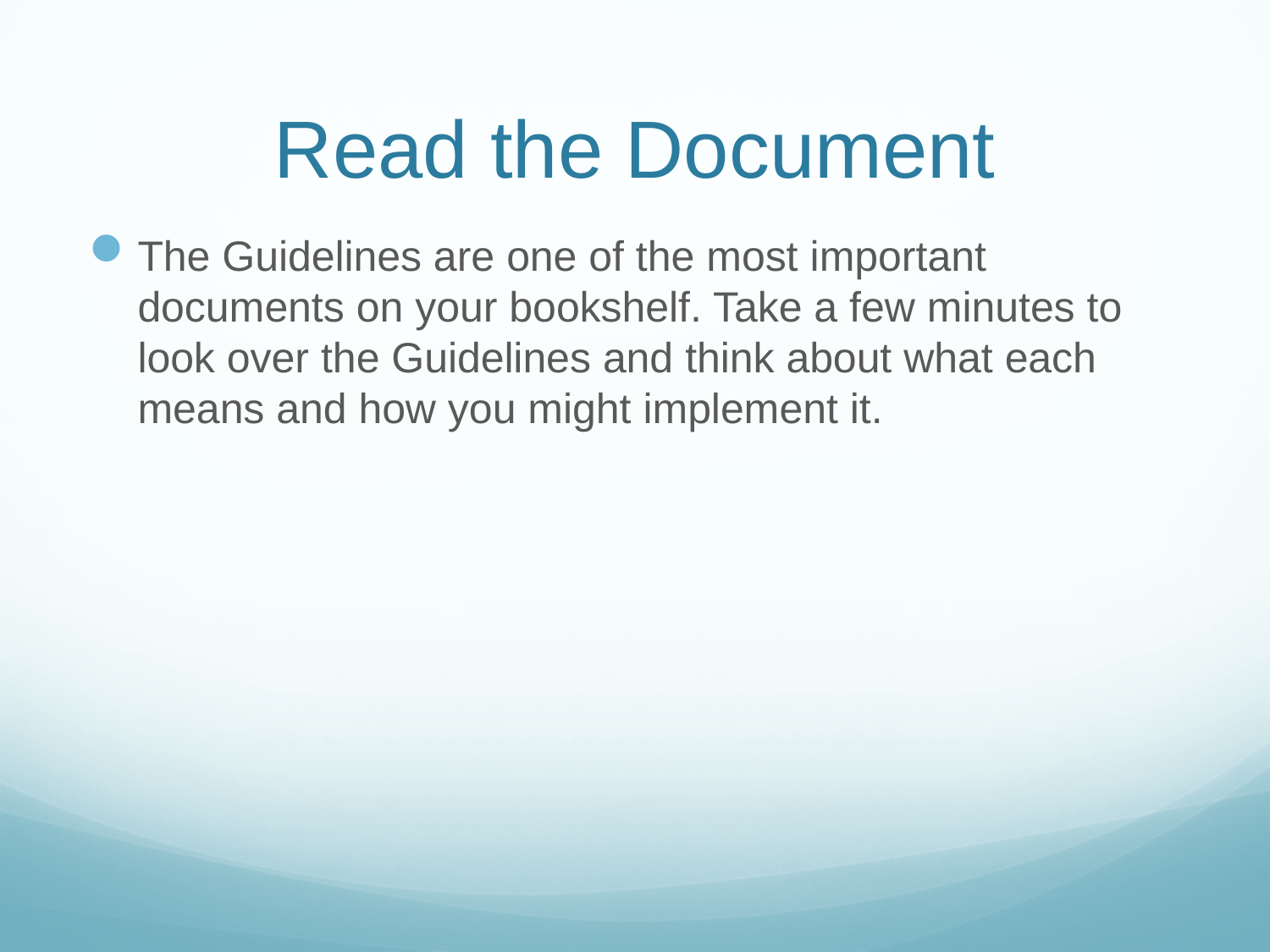

# Read the Document
The Guidelines are one of the most important documents on your bookshelf. Take a few minutes to look over the Guidelines and think about what each means and how you might implement it.